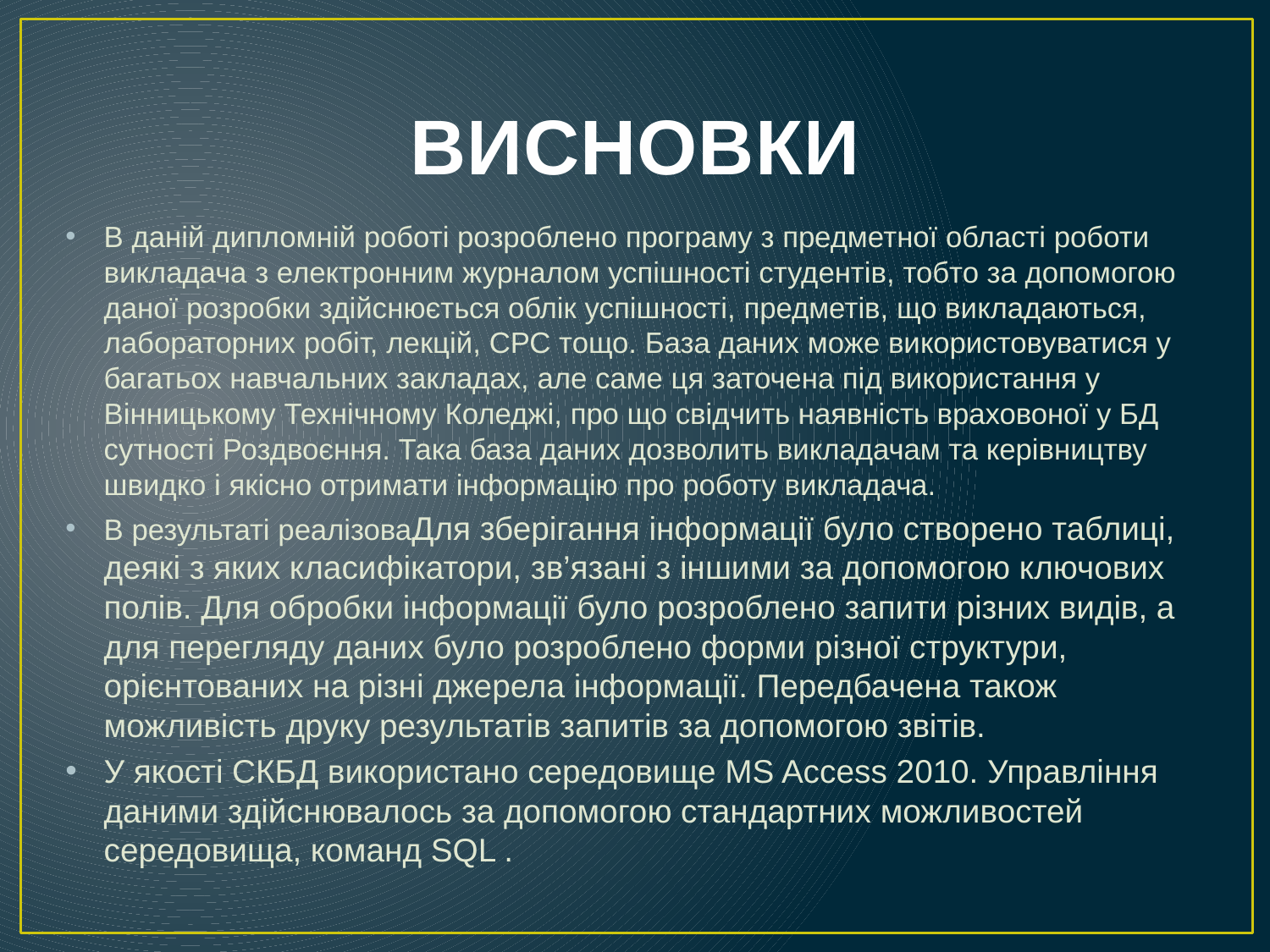

# ВИСНОВКИ
В даній дипломній роботі розроблено програму з предметної області роботи викладача з електронним журналом успішності студентів, тобто за допомогою даної розробки здійснюється облік успішності, предметів, що викладаються, лабораторних робіт, лекцій, СРС тощо. База даних може використовуватися у багатьох навчальних закладах, але саме ця заточена під використання у Вінницькому Технічному Коледжі, про що свідчить наявність враховоної у БД сутності Роздвоєння. Така база даних дозволить викладачам та керівництву швидко і якісно отримати інформацію про роботу викладача.
В результаті реалізоваДля зберігання інформації було створено таблиці, деякі з яких класифікатори, зв’язані з іншими за допомогою ключових полів. Для обробки інформації було розроблено запити різних видів, а для перегляду даних було розроблено форми різної структури, орієнтованих на різні джерела інформації. Передбачена також можливість друку результатів запитів за допомогою звітів.
У якості СКБД використано середовище MS Access 2010. Управління даними здійснювалось за допомогою стандартних можливостей середовища, команд SQL .